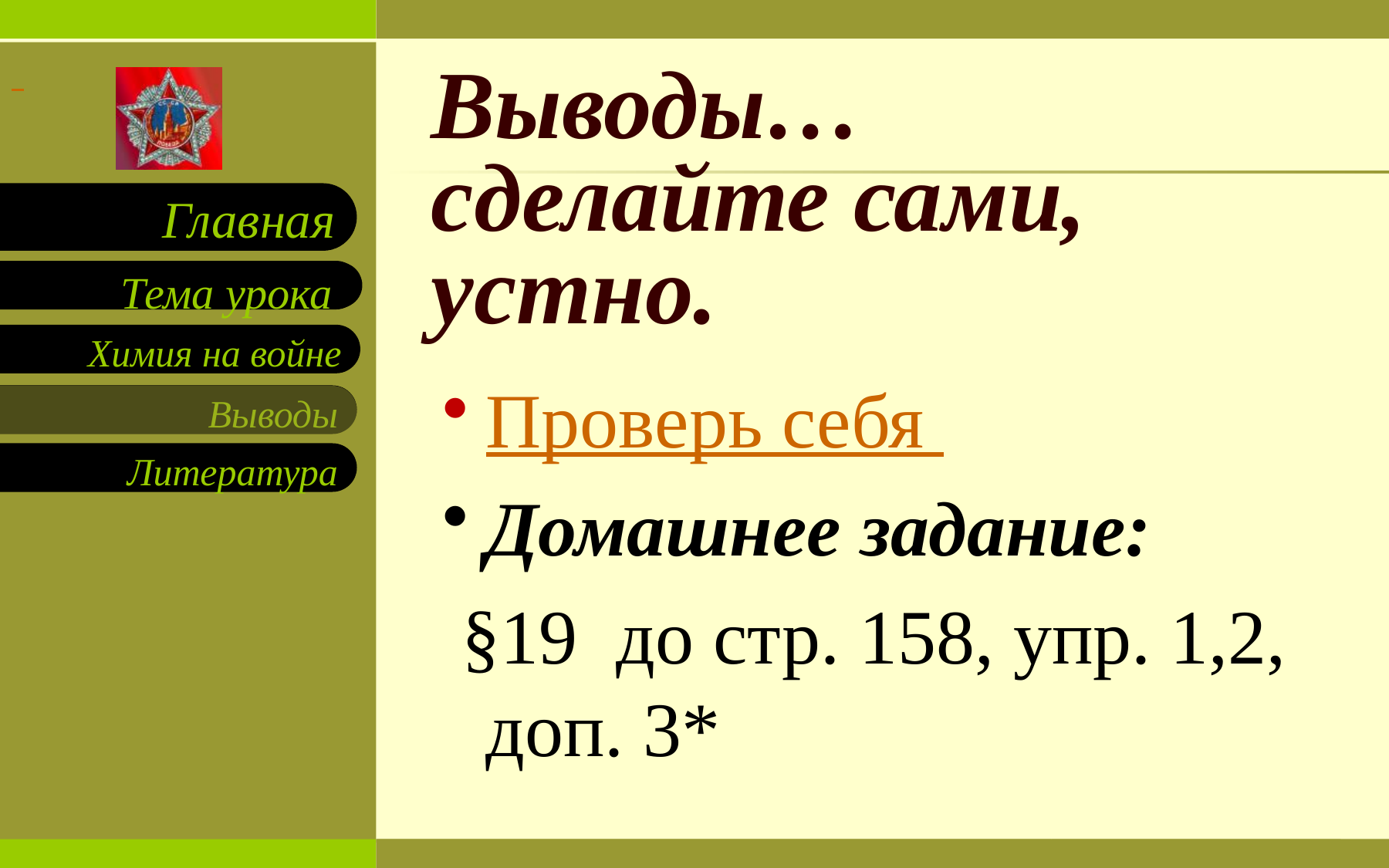

# Выводы… сделайте сами, устно.
Тема урока
Проверь себя
Домашнее задание:
 §19  до стр. 158, упр. 1,2,  доп. 3*